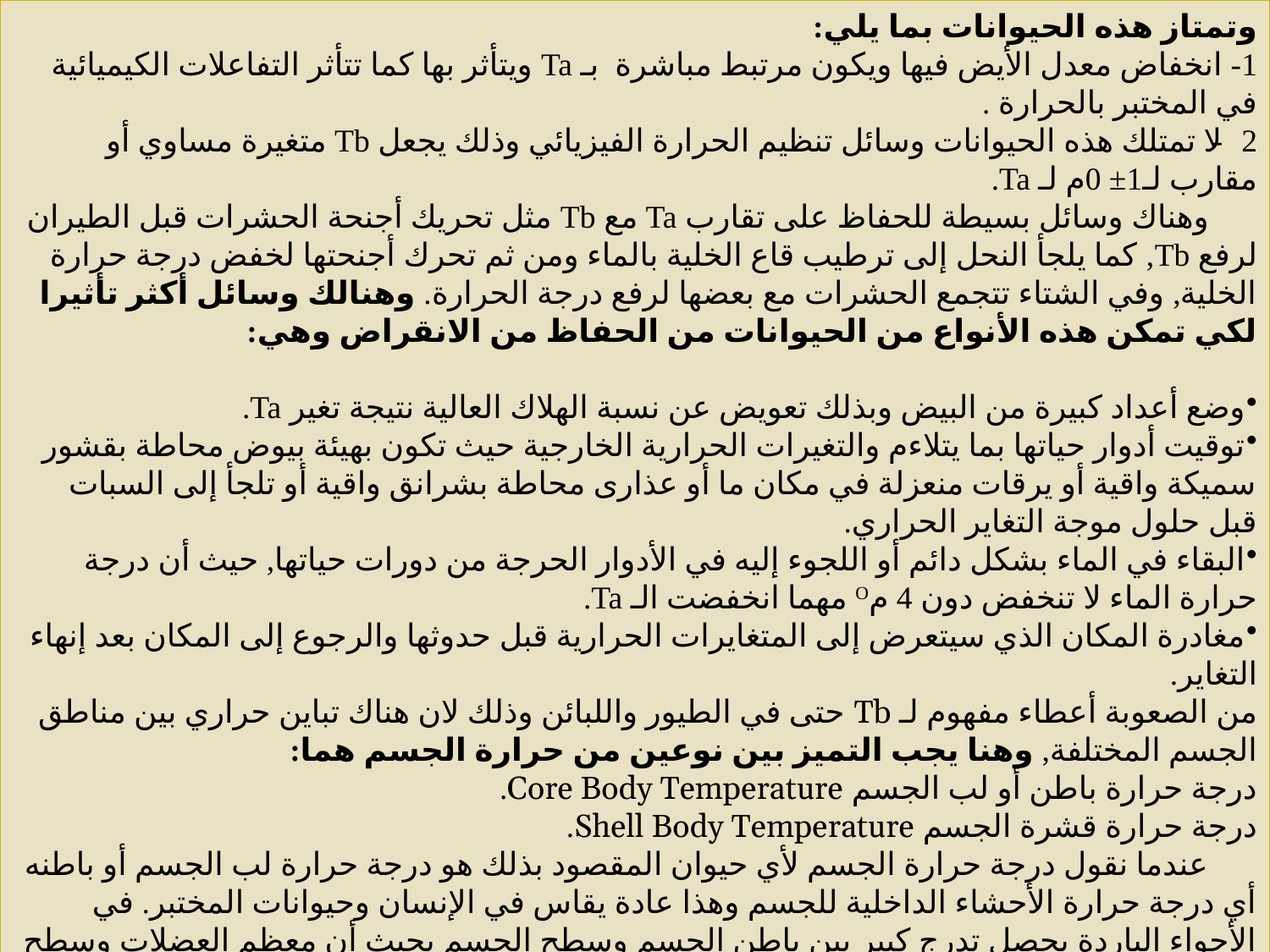

وتمتاز هذه الحيوانات بما يلي:
1- انخفاض معدل الأيض فيها ويكون مرتبط مباشرة  بـ Ta ويتأثر بها كما تتأثر التفاعلات الكيميائية في المختبر بالحرارة .
2- لا تمتلك هذه الحيوانات وسائل تنظيم الحرارة الفيزيائي وذلك يجعل Tb متغيرة مساوي أو مقارب لـ1± 0م لـ Ta.
      وهناك وسائل بسيطة للحفاظ على تقارب Ta مع Tb مثل تحريك أجنحة الحشرات قبل الطيران لرفع Tb, كما يلجأ النحل إلى ترطيب قاع الخلية بالماء ومن ثم تحرك أجنحتها لخفض درجة حرارة الخلية, وفي الشتاء تتجمع الحشرات مع بعضها لرفع درجة الحرارة. وهنالك وسائل أكثر تأثيرا لكي تمكن هذه الأنواع من الحيوانات من الحفاظ من الانقراض وهي:

وضع أعداد كبيرة من البيض وبذلك تعويض عن نسبة الهلاك العالية نتيجة تغير Ta.
توقيت أدوار حياتها بما يتلاءم والتغيرات الحرارية الخارجية حيث تكون بهيئة بيوض محاطة بقشور سميكة واقية أو يرقات منعزلة في مكان ما أو عذارى محاطة بشرانق واقية أو تلجأ إلى السبات قبل حلول موجة التغاير الحراري.
البقاء في الماء بشكل دائم أو اللجوء إليه في الأدوار الحرجة من دورات حياتها, حيث أن درجة حرارة الماء لا تنخفض دون 4 مO مهما انخفضت الـ Ta.
مغادرة المكان الذي سيتعرض إلى المتغايرات الحرارية قبل حدوثها والرجوع إلى المكان بعد إنهاء التغاير.
من الصعوبة أعطاء مفهوم لـ Tb حتى في الطيور واللبائن وذلك لان هناك تباين حراري بين مناطق الجسم المختلفة, وهنا يجب التميز بين نوعين من حرارة الجسم هما:
درجة حرارة باطن أو لب الجسم Core Body Temperature.
درجة حرارة قشرة الجسم Shell Body Temperature.
      عندما نقول درجة حرارة الجسم لأي حيوان المقصود بذلك هو درجة حرارة لب الجسم أو باطنه أي درجة حرارة الأحشاء الداخلية للجسم وهذا عادة يقاس في الإنسان وحيوانات المختبر. في الأجواء الباردة يحصل تدرج كبير بين باطن الجسم وسطح الجسم بحيث أن معظم العضلات وسطح الجسم والأنسجة السطحية تكون بدرجة حرارية واطئة مقارنة بدرجة حرارة باطن الجسم وكلما ارتفعت حرارة المحيط يقل الفارق الحراري بين حرارة الجسم الداخلية والحرارة الخارجية أو القشرة. انخفاض درجة حرارة الجسم يكون أقل ضررا من ارتفاع حرارة الجسم. في معظم الحيوانات يبقى الحيوان حيا أذا انخفضت درجة حرارة الجسم من 20 إلى 10 ولكن انخفاض درجة حرارة الجسم يسبب الخمول والغيبوبة ثم الموت في الإنسان. ولكي تبقى درجة حرارة الجسم ثابتة لأي حيوان فيجب أن يكون هناك توازن حراري, أي يجب أن تكون كمية الحرارة المضافة إلى الجسم تساوي كمية الحرارة المفقودة من الجسم.